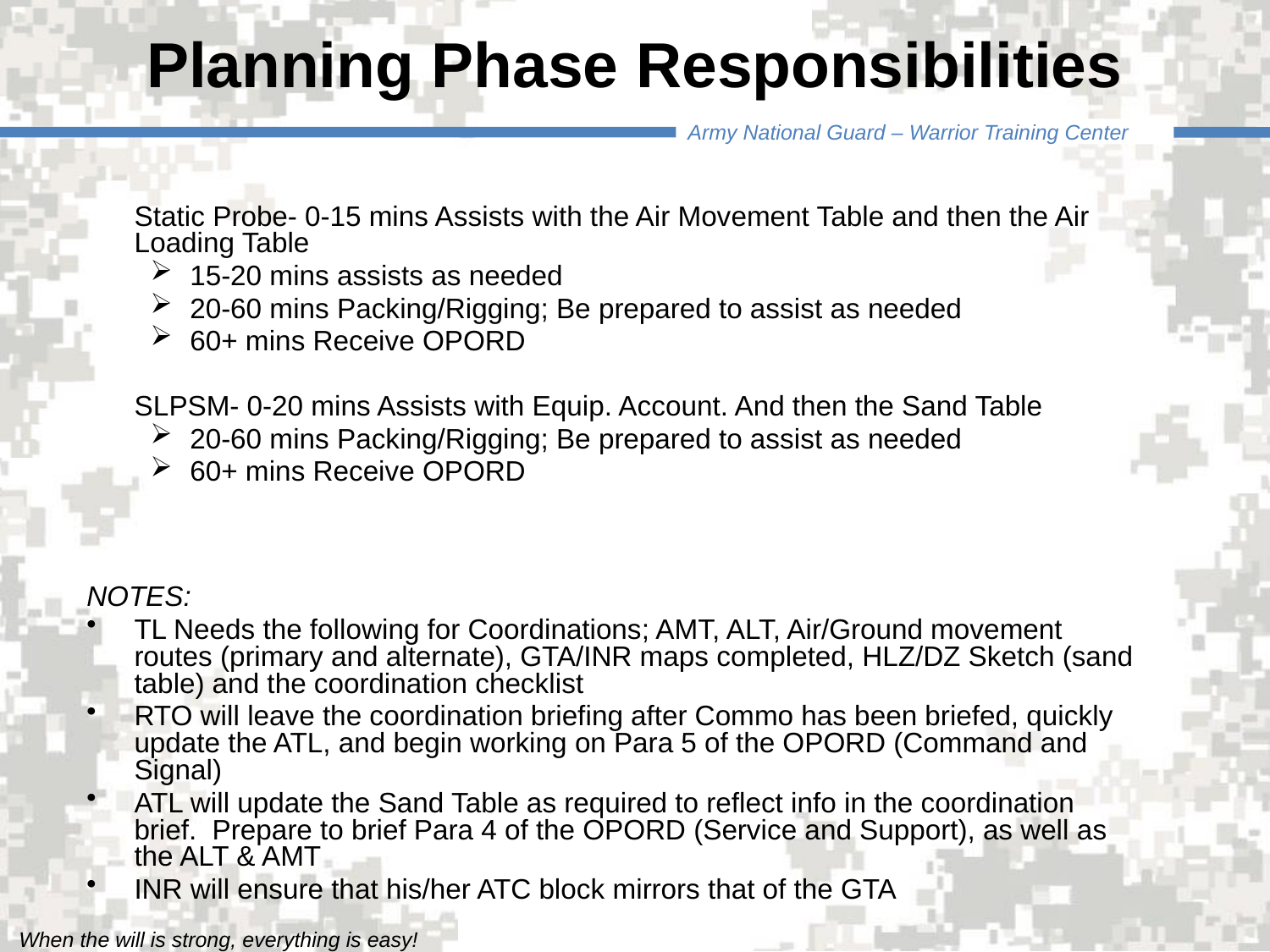

# Planning Phase Responsibilities

	Static Probe- 0-15 mins Assists with the Air Movement Table and then the Air Loading Table
15-20 mins assists as needed
20-60 mins Packing/Rigging; Be prepared to assist as needed
60+ mins Receive OPORD

	SLPSM- 0-20 mins Assists with Equip. Account. And then the Sand Table
20-60 mins Packing/Rigging; Be prepared to assist as needed
60+ mins Receive OPORD

NOTES:
TL Needs the following for Coordinations; AMT, ALT, Air/Ground movement routes (primary and alternate), GTA/INR maps completed, HLZ/DZ Sketch (sand table) and the coordination checklist
RTO will leave the coordination briefing after Commo has been briefed, quickly update the ATL, and begin working on Para 5 of the OPORD (Command and Signal)
ATL will update the Sand Table as required to reflect info in the coordination brief.  Prepare to brief Para 4 of the OPORD (Service and Support), as well as the ALT & AMT
INR will ensure that his/her ATC block mirrors that of the GTA